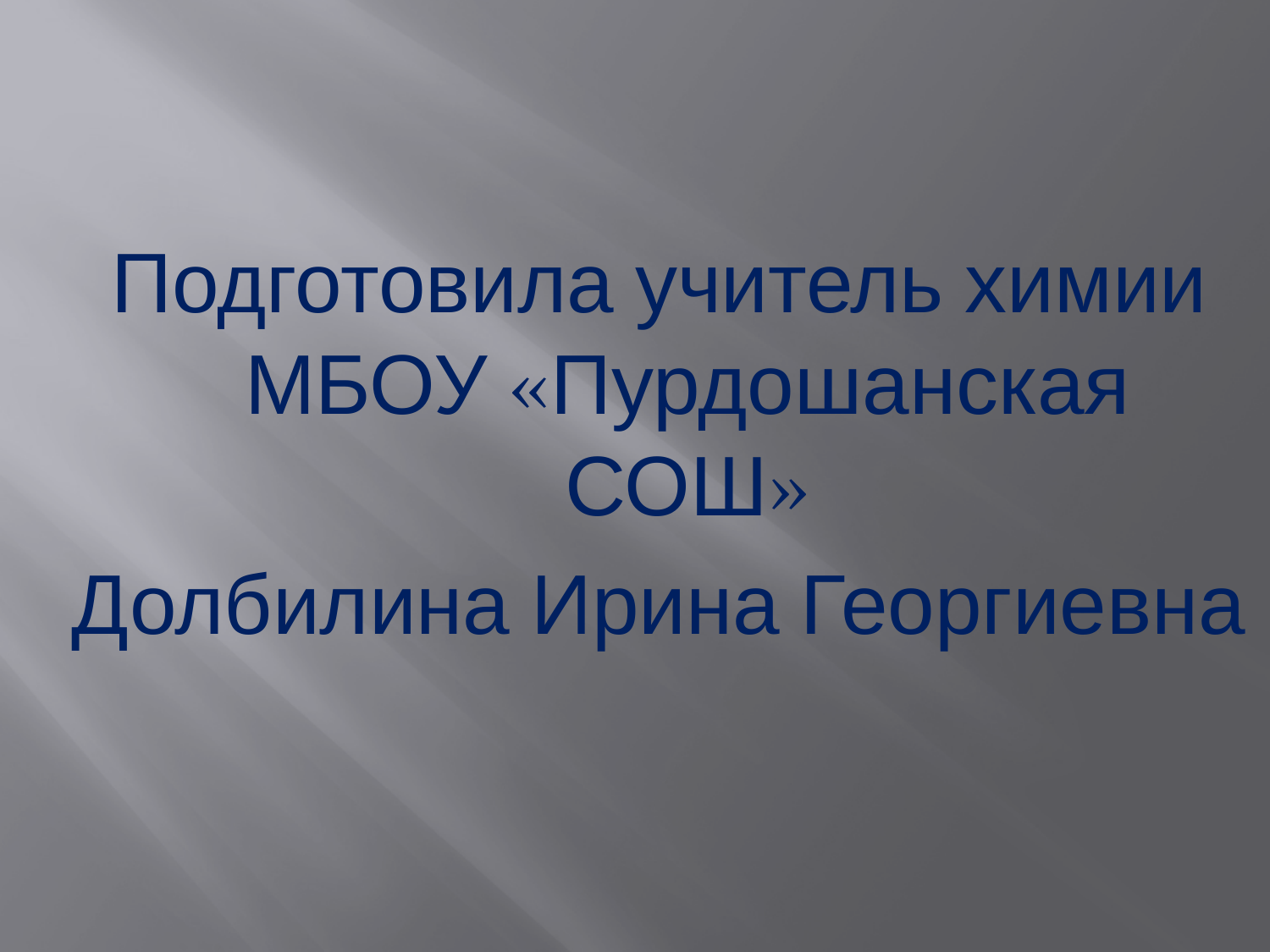

#
Подготовила учитель химии МБОУ «Пурдошанская СОШ»
Долбилина Ирина Георгиевна